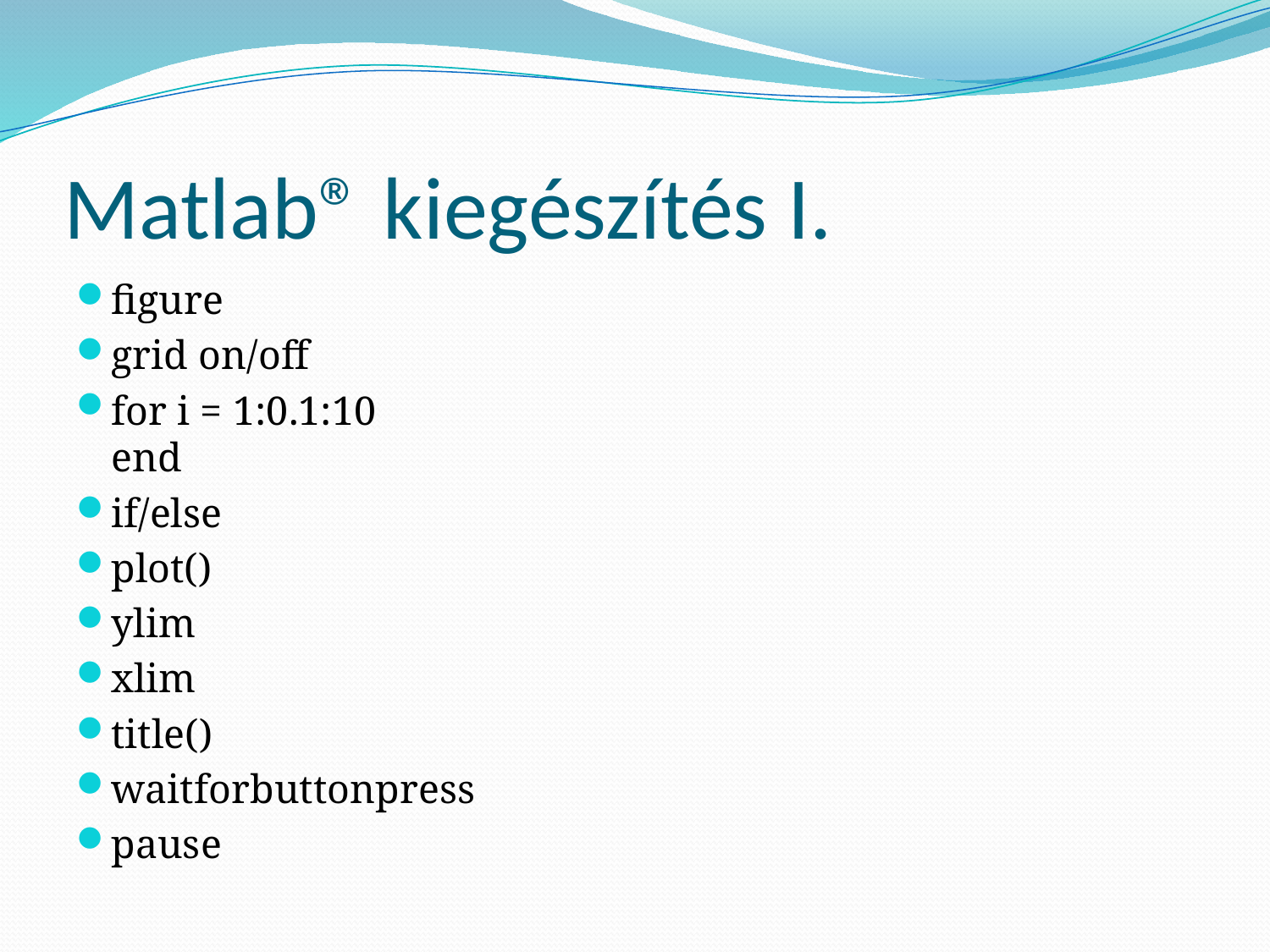

# Matlab® kiegészítés I.
figure
grid on/off
for i = 1:0.1:10
end
if/else
plot()
ylim
xlim
title()
waitforbuttonpress
pause